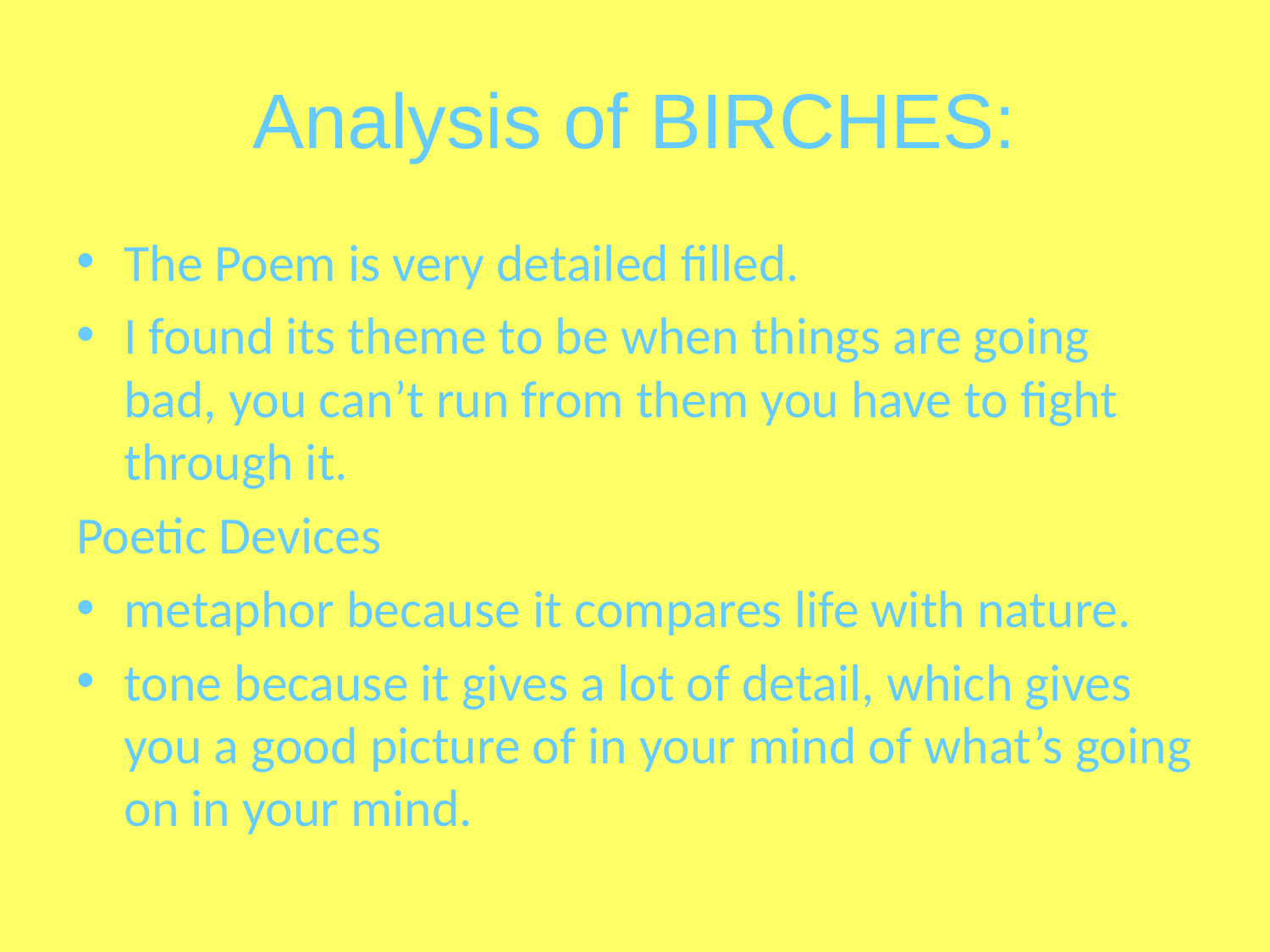

# Analysis of BIRCHES:
The Poem is very detailed filled.
I found its theme to be when things are going bad, you can’t run from them you have to fight through it.
Poetic Devices
metaphor because it compares life with nature.
tone because it gives a lot of detail, which gives you a good picture of in your mind of what’s going on in your mind.